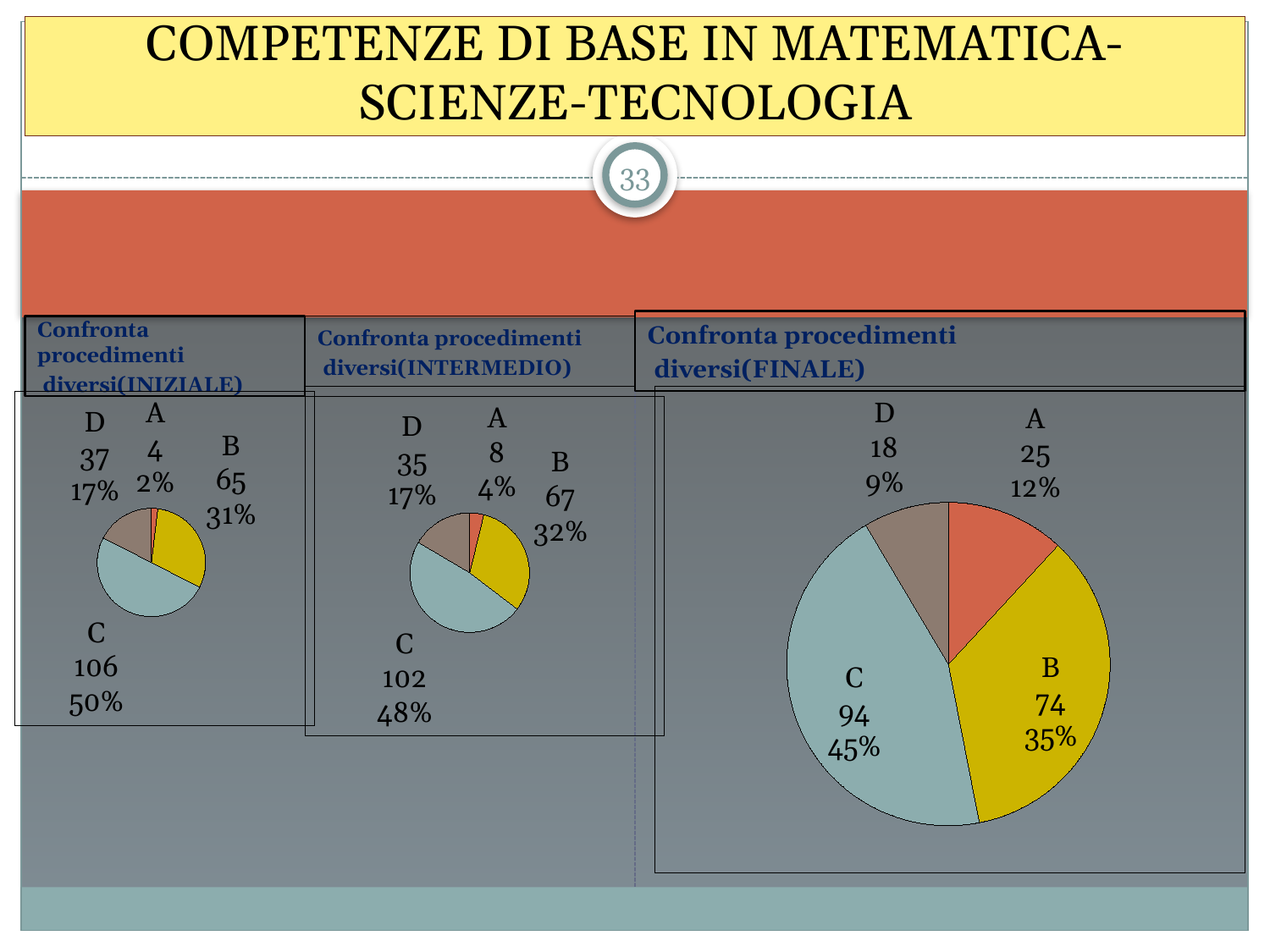

# COMPETENZE DI BASE IN MATEMATICA-SCIENZE-TECNOLOGIA
33
Confronta procedimenti
 diversi(FINALE)
Confronta procedimenti
 diversi(INIZIALE)
Confronta procedimenti
 diversi(INTERMEDIO)

### Chart

| Category | Vendite |
|---|---|
| A | 25.0 |
| B | 74.0 |
| C | 94.0 |
| D | 18.0 |

### Chart

| Category | Vendite |
|---|---|
| A | 4.0 |
| B | 65.0 |
| C | 106.0 |
| D | 37.0 |

### Chart

| Category | Vendite |
|---|---|
| A | 8.0 |
| B | 67.0 |
| C | 102.0 |
| D | 35.0 |